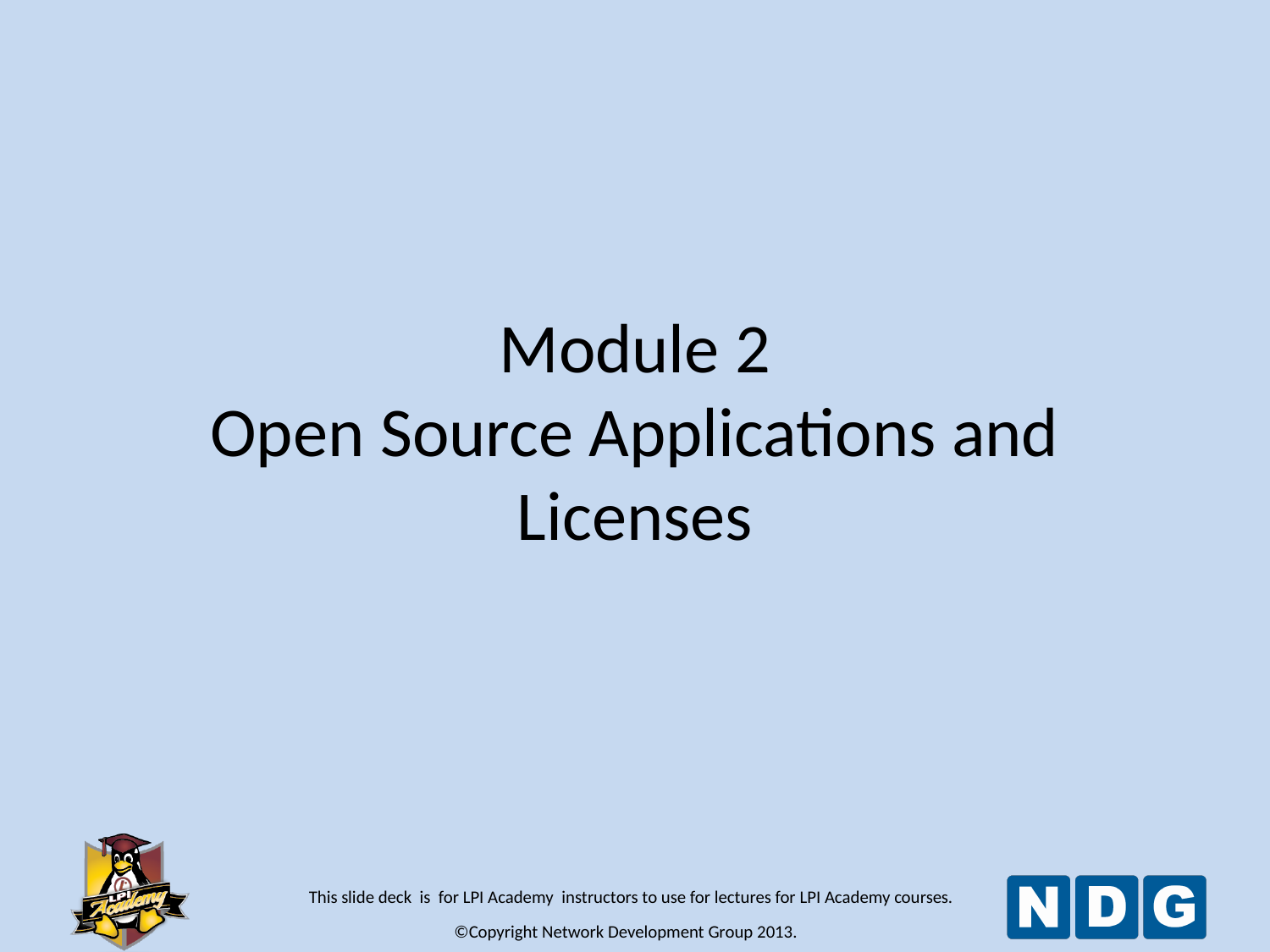

# Module 2 Open Source Applications and Licenses